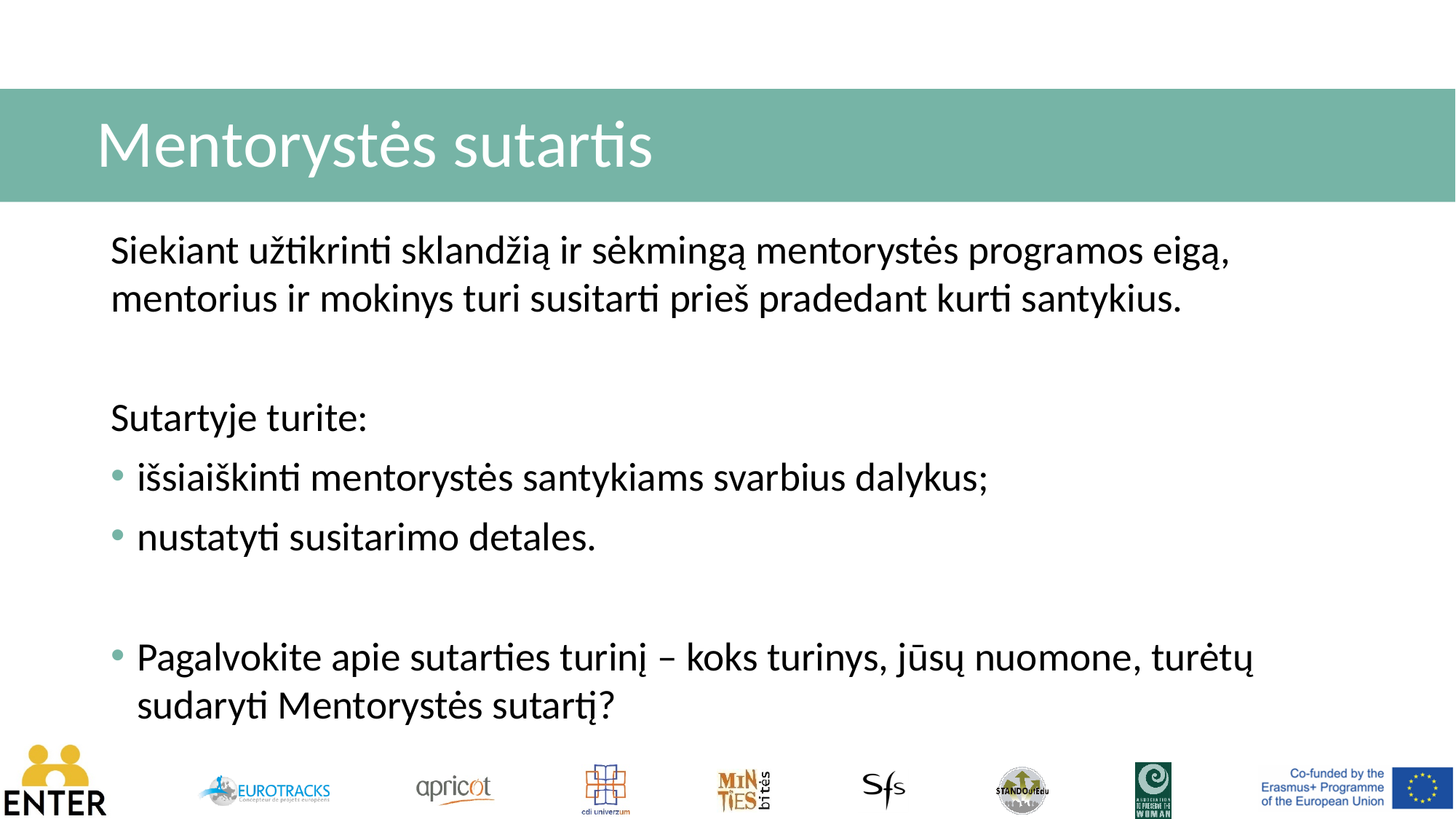

# Mentorystės sutartis
Siekiant užtikrinti sklandžią ir sėkmingą mentorystės programos eigą, mentorius ir mokinys turi susitarti prieš pradedant kurti santykius.

Sutartyje turite:
išsiaiškinti mentorystės santykiams svarbius dalykus;
nustatyti susitarimo detales.

Pagalvokite apie sutarties turinį – koks turinys, jūsų nuomone, turėtų sudaryti Mentorystės sutartį?